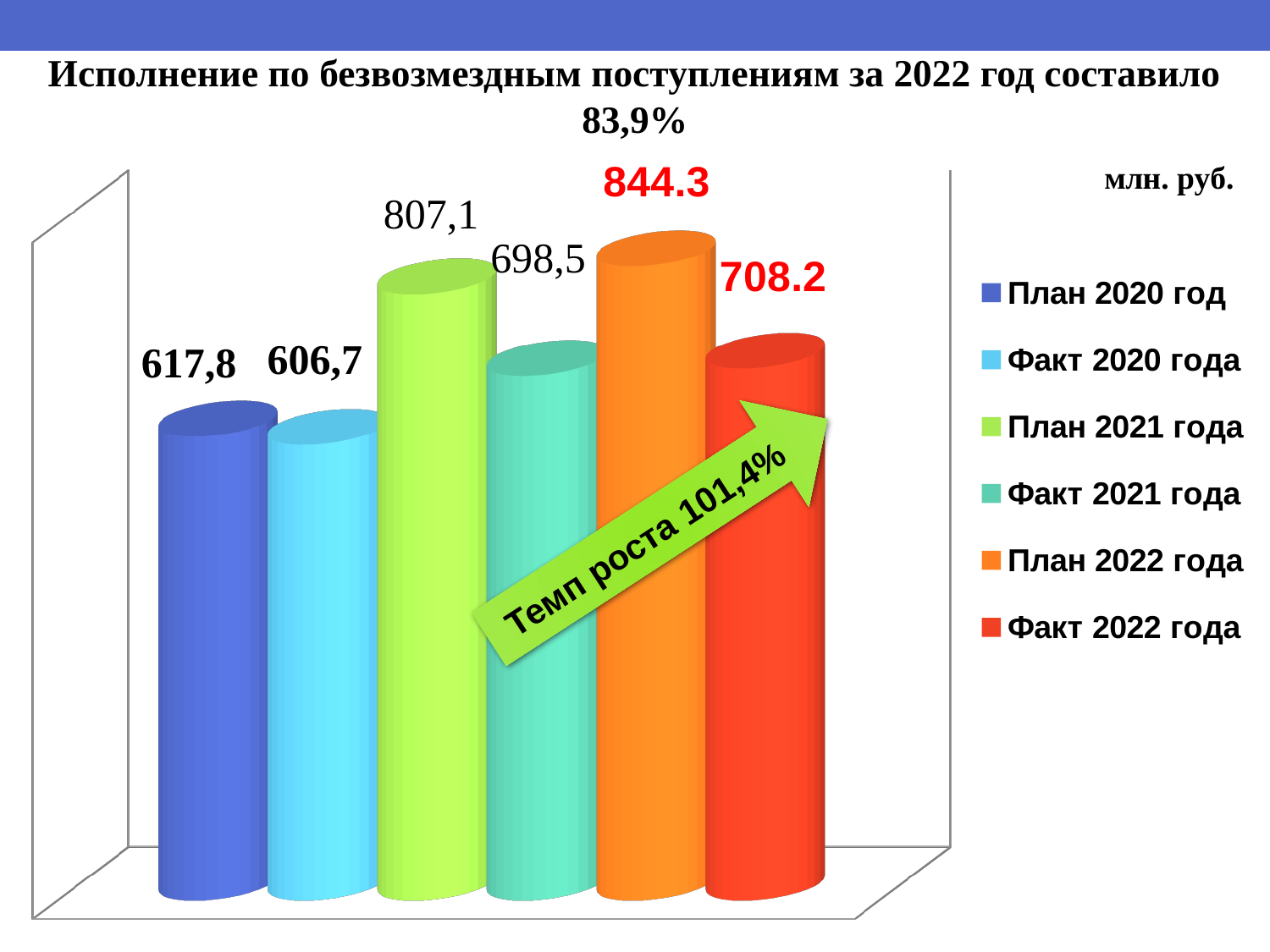

Исполнение по безвозмездным поступлениям за 2022 год составило 83,9%

[unsupported chart]

Темп роста 101,4%